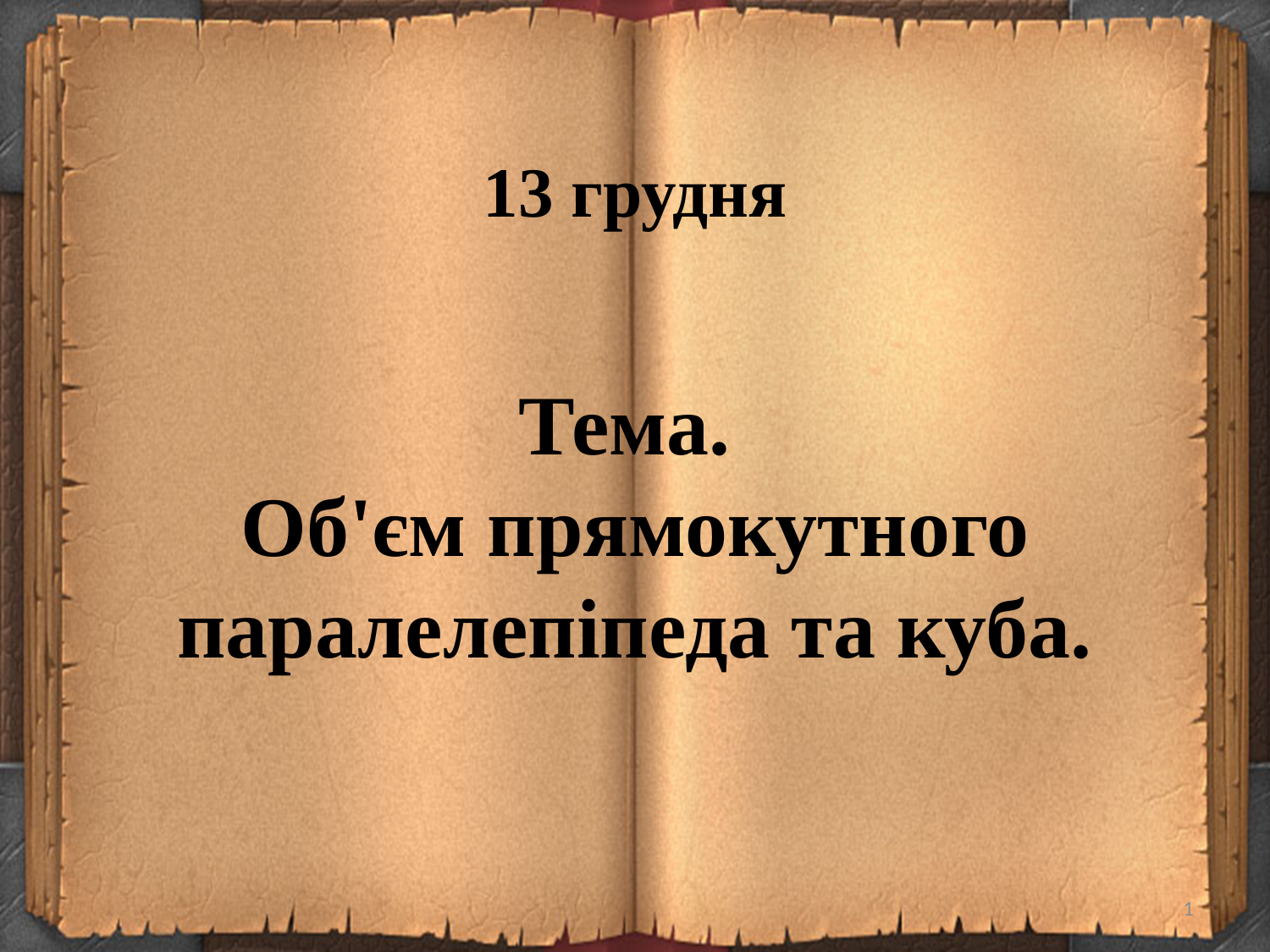

# 13 грудня Тема. Об'єм прямокутного паралелепіпеда та куба.
1